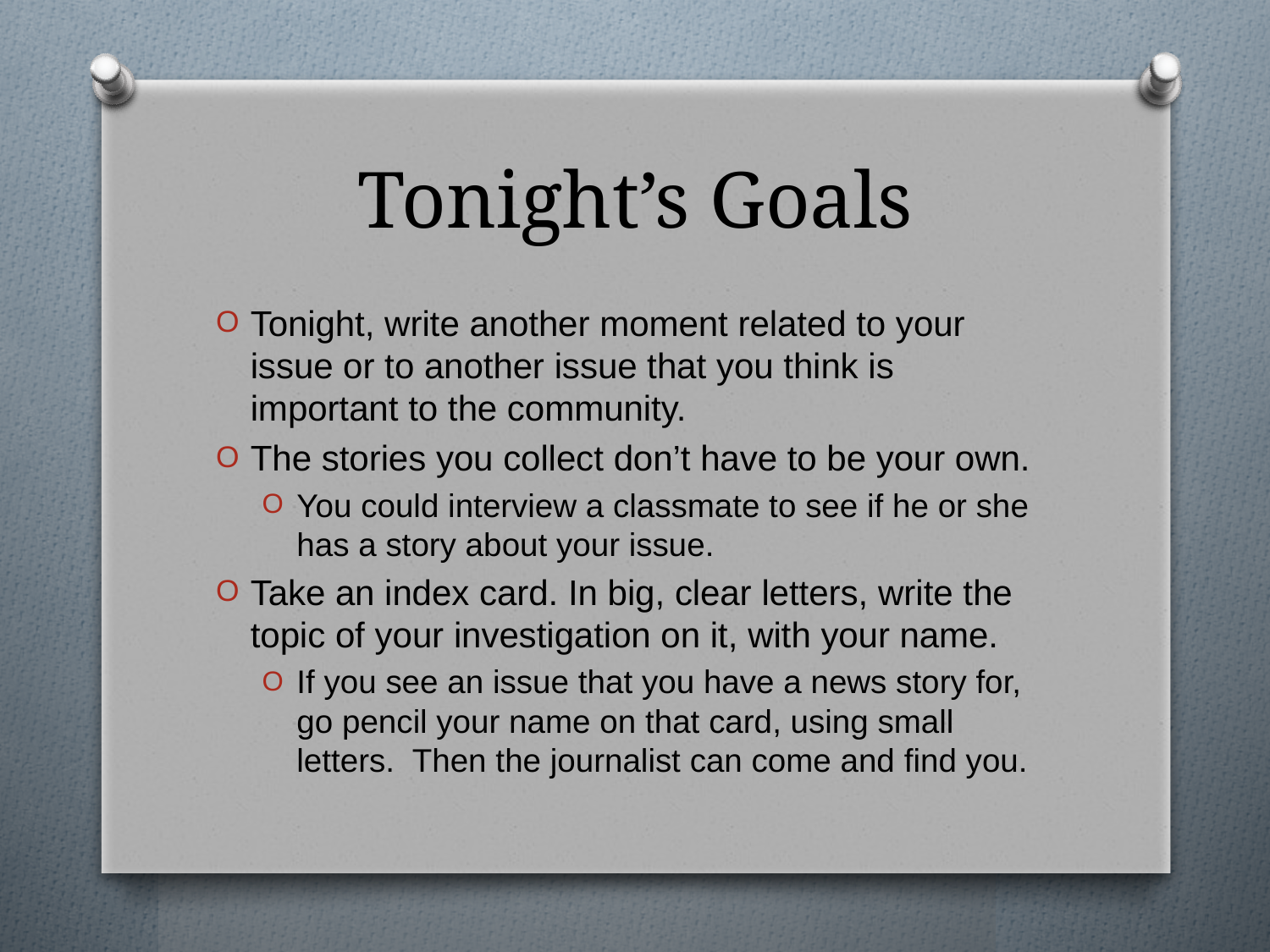

# Tonight’s Goals
Tonight, write another moment related to your issue or to another issue that you think is important to the community.
The stories you collect don’t have to be your own.
You could interview a classmate to see if he or she has a story about your issue.
Take an index card. In big, clear letters, write the topic of your investigation on it, with your name.
If you see an issue that you have a news story for, go pencil your name on that card, using small letters.  Then the journalist can come and find you.